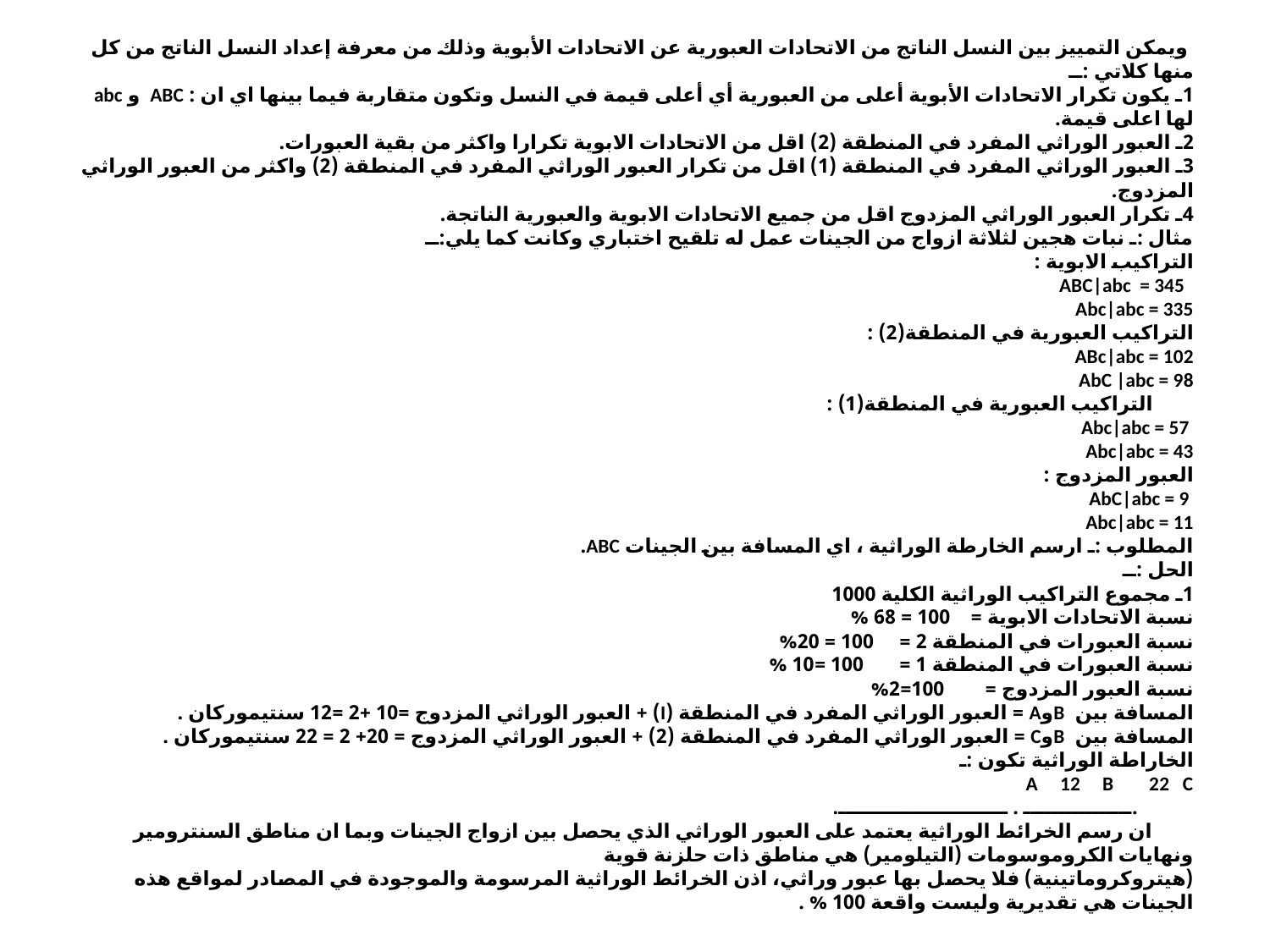

# ويمكن التمييز بين النسل الناتج من الاتحادات العبورية عن الاتحادات الأبوية وذلك من معرفة إعداد النسل الناتج من كل منها كلاتي :ــ 1ـ يكون تكرار الاتحادات الأبوية أعلى من العبورية أي أعلى قيمة في النسل وتكون متقاربة فيما بينها اي ان : ABC  و abc لها اعلى قيمة. 2ـ العبور الوراثي المفرد في المنطقة (2) اقل من الاتحادات الابوية تكرارا واكثر من بقية العبورات. 3ـ العبور الوراثي المفرد في المنطقة (1) اقل من تكرار العبور الوراثي المفرد في المنطقة (2) واكثر من العبور الوراثي المزدوج. 4ـ تكرار العبور الوراثي المزدوج اقل من جميع الاتحادات الابوية والعبورية الناتجة. مثال :ـ نبات هجين لثلاثة ازواج من الجينات عمل له تلقيح اختباري وكانت كما يلي:ــ التراكيب الابوية : ABC|abc  = 345 Abc|abc = 335 التراكيب العبورية في المنطقة(2) : ABc|abc = 102 AbC |abc = 98 التراكيب العبورية في المنطقة(1) : Abc|abc = 57 Abc|abc = 43 العبور المزدوج : AbC|abc = 9 Abc|abc = 11 المطلوب :ـ ارسم الخارطة الوراثية ، اي المسافة بين الجينات ABC. الحل :ــ 1ـ مجموع التراكيب الوراثية الكلية 1000 نسبة الاتحادات الابوية =    100 = 68 % نسبة العبورات في المنطقة 2 =     100 = 20% نسبة العبورات في المنطقة 1 =       100 =10 % نسبة العبور المزدوج =        100=2% المسافة بين  BوA = العبور الوراثي المفرد في المنطقة (I) + العبور الوراثي المزدوج =10 +2 =12 سنتيموركان . المسافة بين  BوC = العبور الوراثي المفرد في المنطقة (2) + العبور الوراثي المزدوج = 20+ 2 = 22 سنتيموركان . الخاراطة الوراثية تكون :ـ A     12     B        22   C .ــــــــــــــــ . ـــــــــــــــــــــــــ. ان رسم الخرائط الوراثية يعتمد على العبور الوراثي الذي يحصل بين ازواج الجينات وبما ان مناطق السنترومير ونهايات الكروموسومات (التيلومير) هي مناطق ذات حلزنة قوية (هيتروكروماتينية) فلا يحصل بها عبور وراثي، اذن الخرائط الوراثية المرسومة والموجودة في المصادر لمواقع هذه الجينات هي تقديرية وليست واقعة 100 % .